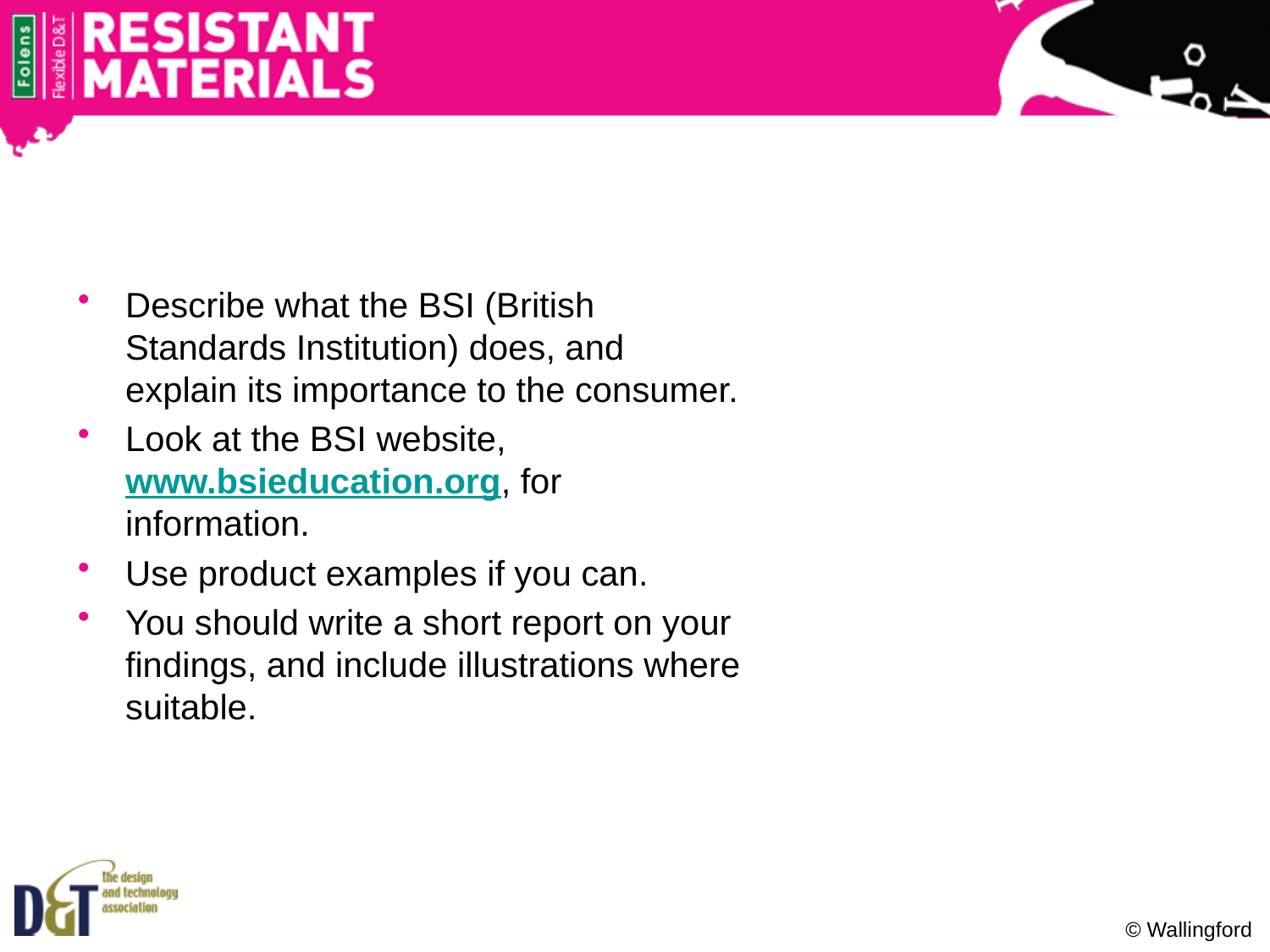

Describe what the BSI (British Standards Institution) does, and explain its importance to the consumer.
Look at the BSI website,
www.bsieducation.org, for information.
Use product examples if you can.
You should write a short report on your findings, and include illustrations where suitable.

© Wallingford